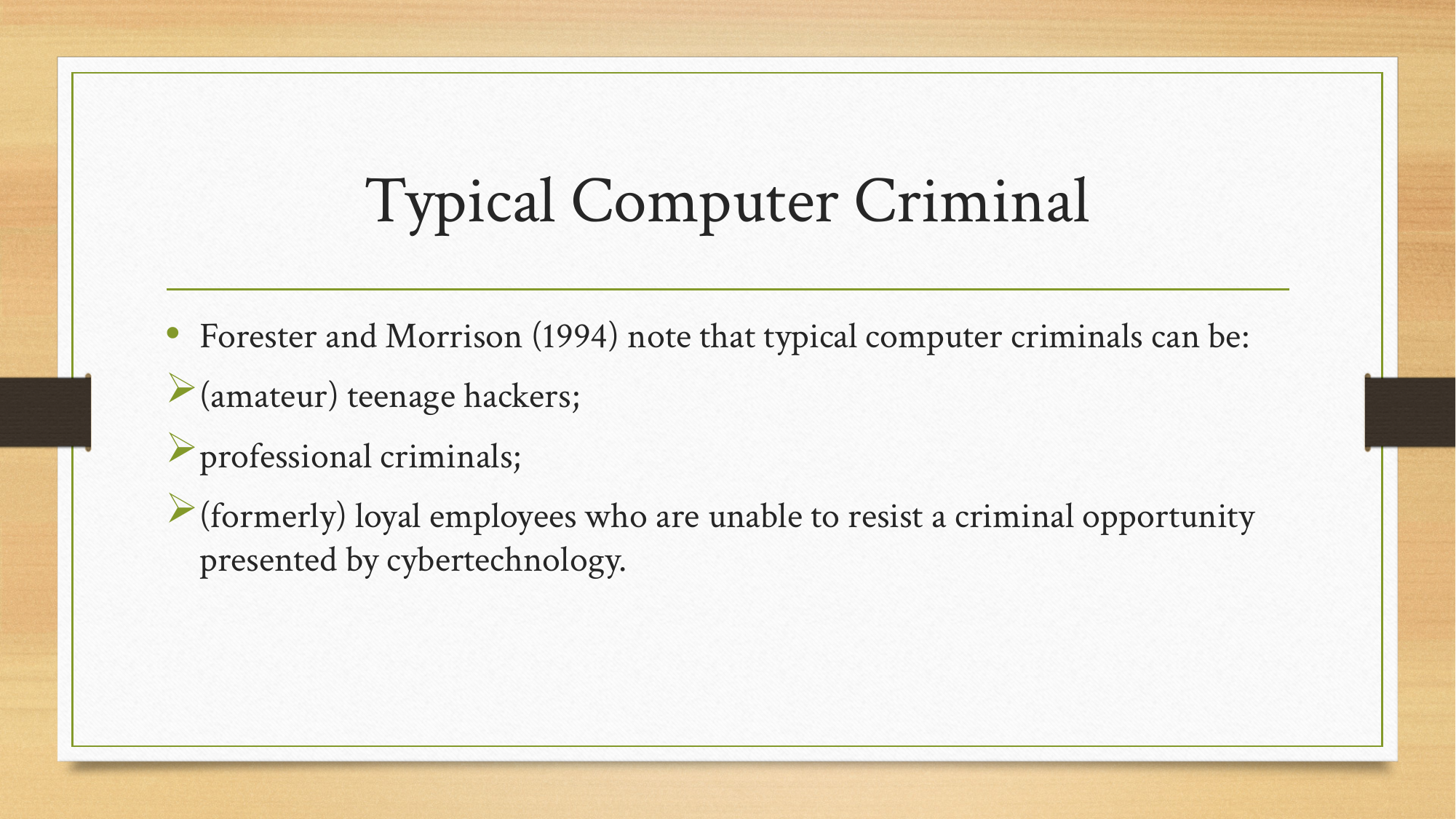

# Typical Computer Criminal
Forester and Morrison (1994) note that typical computer criminals can be:
(amateur) teenage hackers;
professional criminals;
(formerly) loyal employees who are unable to resist a criminal opportunity presented by cybertechnology.